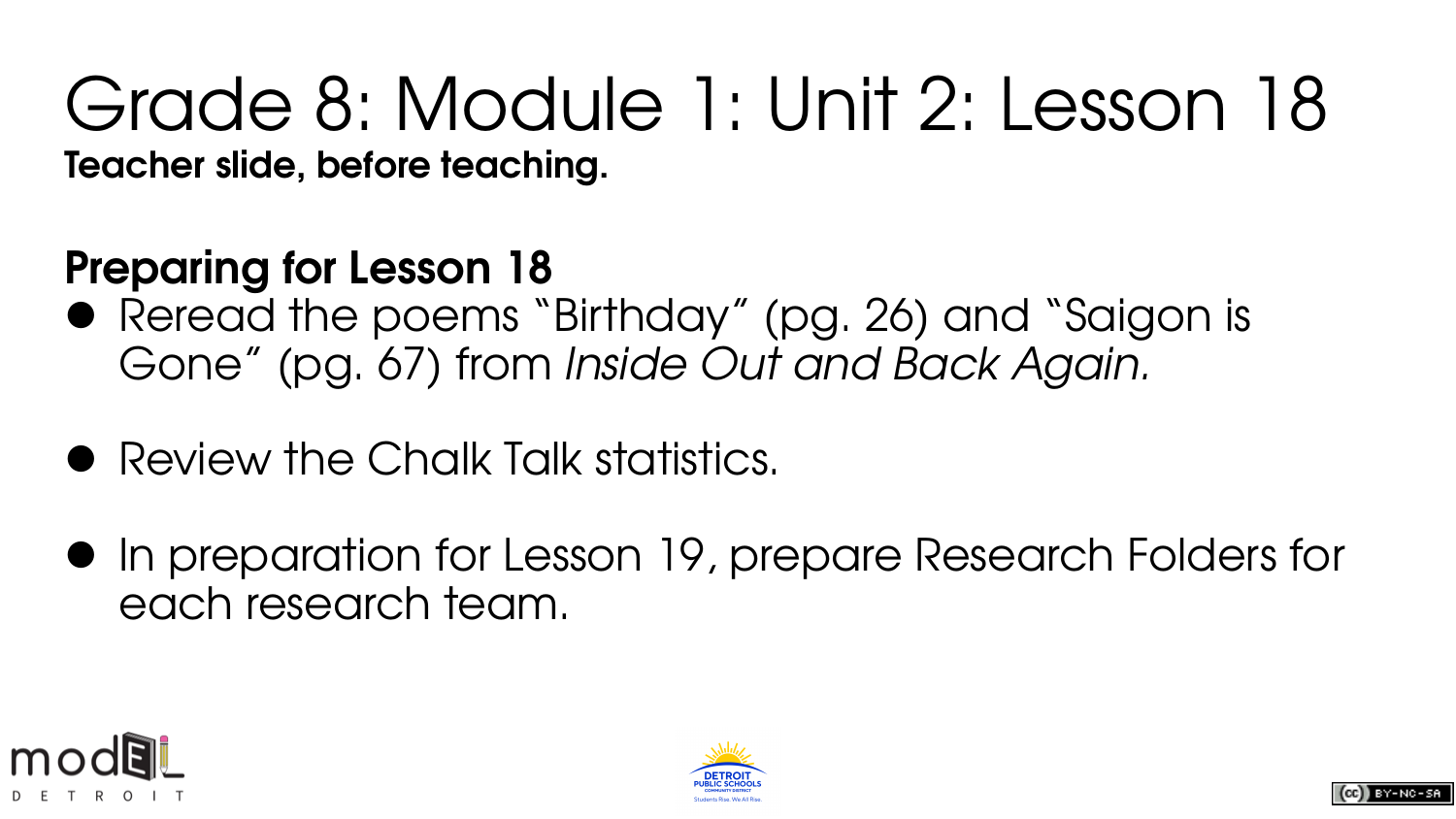

# Grade 8: Module 1: Unit 2: Lesson 18 Teacher slide, before teaching.
Preparing for Lesson 18
Reread the poems “Birthday” (pg. 26) and “Saigon is Gone” (pg. 67) from Inside Out and Back Again.

Review the Chalk Talk statistics.

In preparation for Lesson 19, prepare Research Folders for each research team.